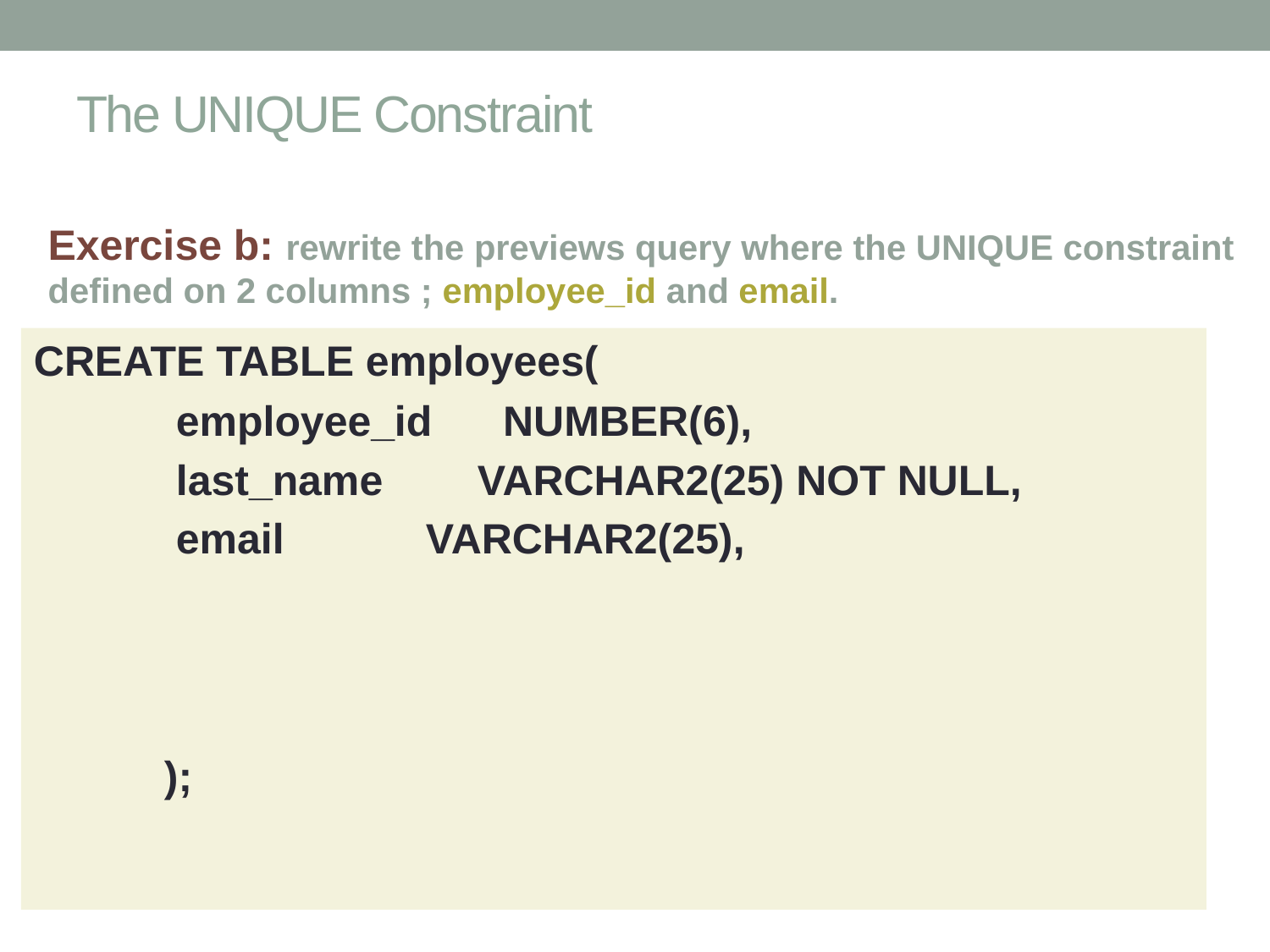

# The UNIQUE Constraint
Exercise b: rewrite the previews query where the UNIQUE constraint
defined on 2 columns ; employee_id and email.
CREATE TABLE employees(
            employee_id      NUMBER(6),
            last_name        VARCHAR2(25) NOT NULL,
            email            VARCHAR2(25),

           );